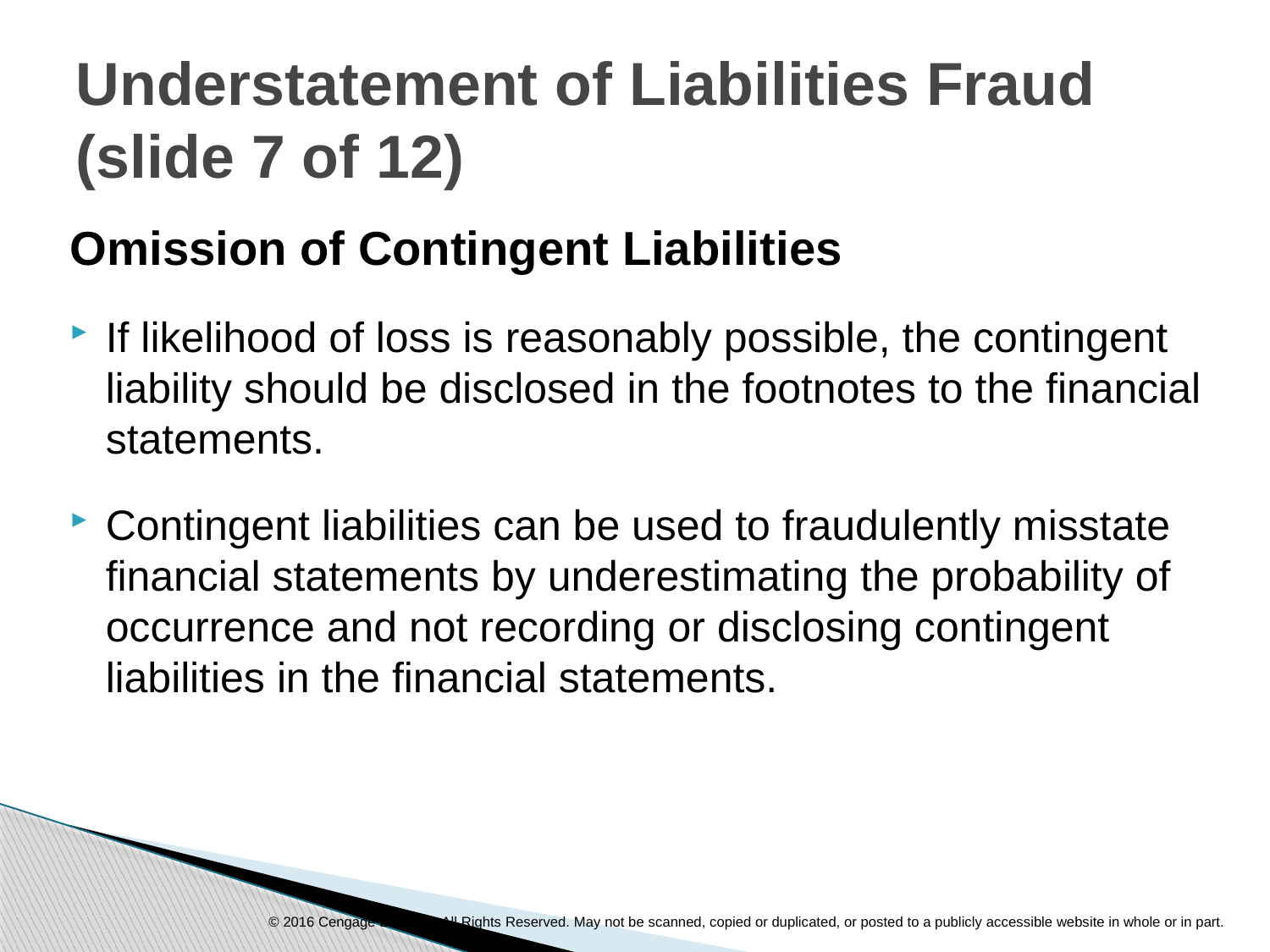

Understatement of Liabilities Fraud (slide 7 of 12)
Omission of Contingent Liabilities

If likelihood of loss is reasonably possible, the contingent liability should be disclosed in the footnotes to the financial statements.

Contingent liabilities can be used to fraudulently misstate financial statements by underestimating the probability of occurrence and not recording or disclosing contingent liabilities in the financial statements.
© 2016 Cengage Learning. All Rights Reserved. May not be scanned, copied or duplicated, or posted to a publicly accessible website in whole or in part.
© 2011 Cengage Learning. All Rights Reserved. May not be copied, scanned, or duplicated, in whole or in part, except for use as permitted in a license distributed with a certain product or service or otherwise on a password-protected website for classroom use.